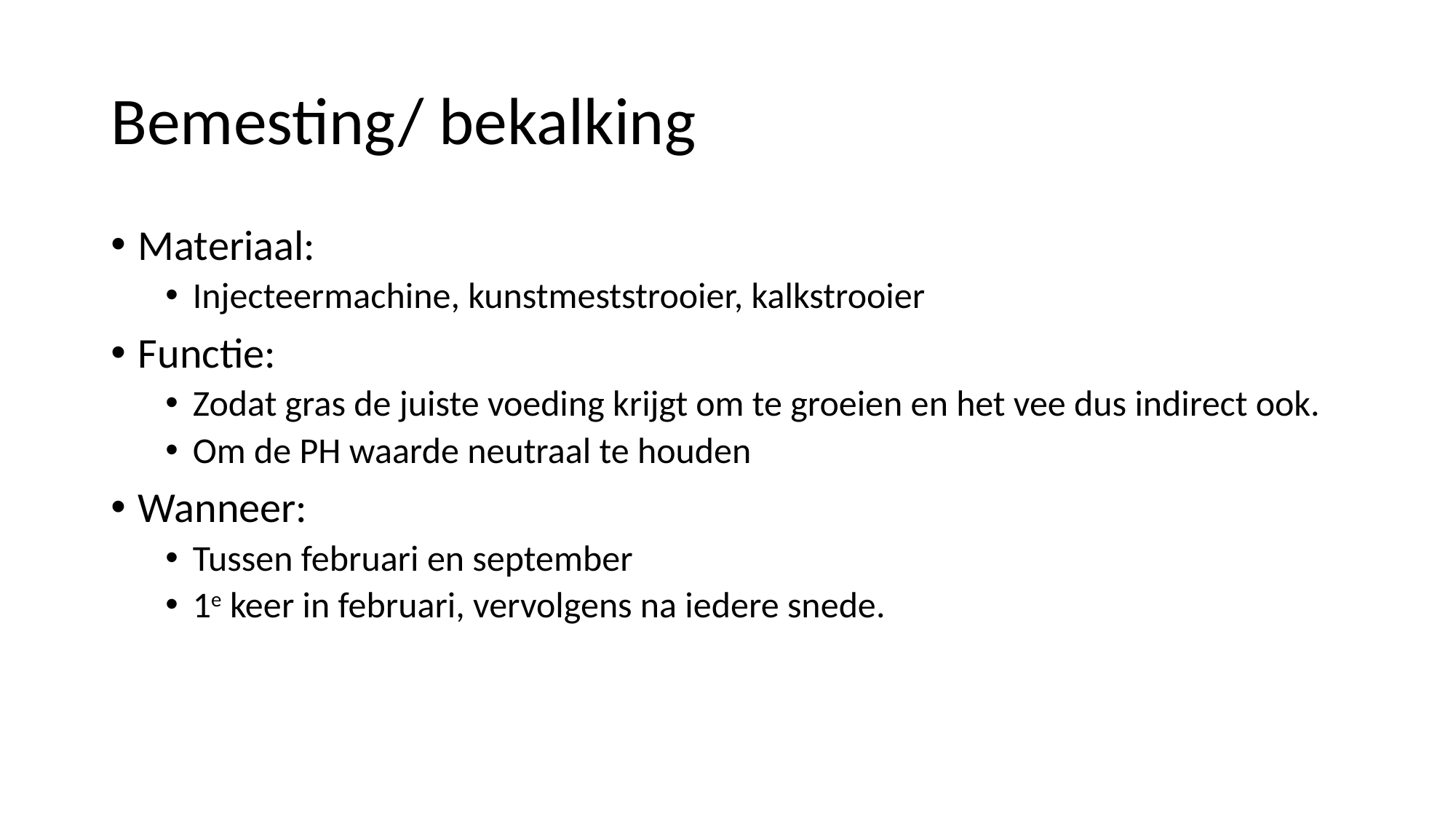

# Bemesting/ bekalking
Materiaal:
Injecteermachine, kunstmeststrooier, kalkstrooier
Functie:
Zodat gras de juiste voeding krijgt om te groeien en het vee dus indirect ook.
Om de PH waarde neutraal te houden
Wanneer:
Tussen februari en september
1e keer in februari, vervolgens na iedere snede.